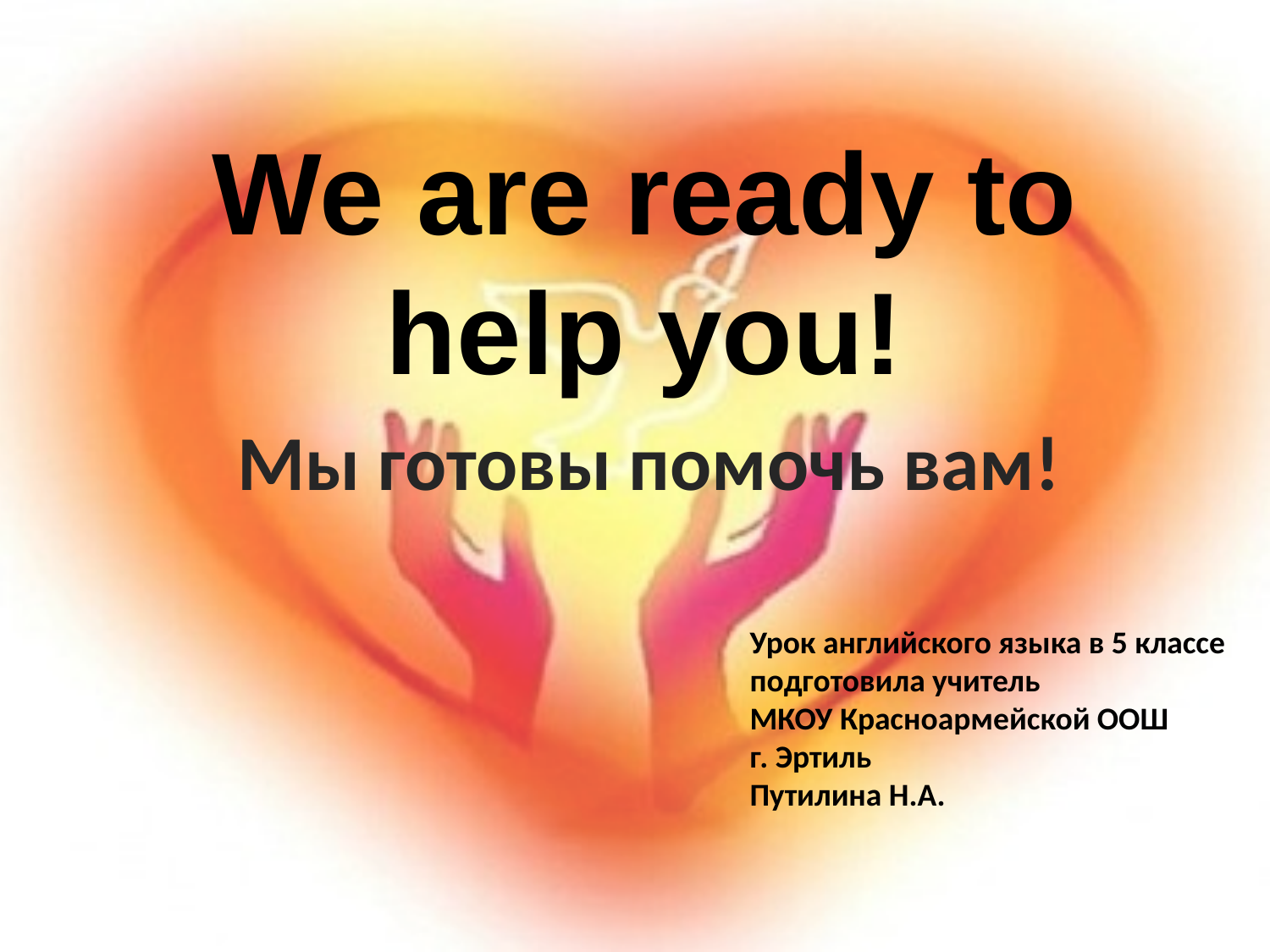

# We are ready to help you!
Мы готовы помочь вам!
Урок английского языка в 5 классе
подготовила учитель
МКОУ Красноармейской ООШ
г. Эртиль
Путилина Н.А.